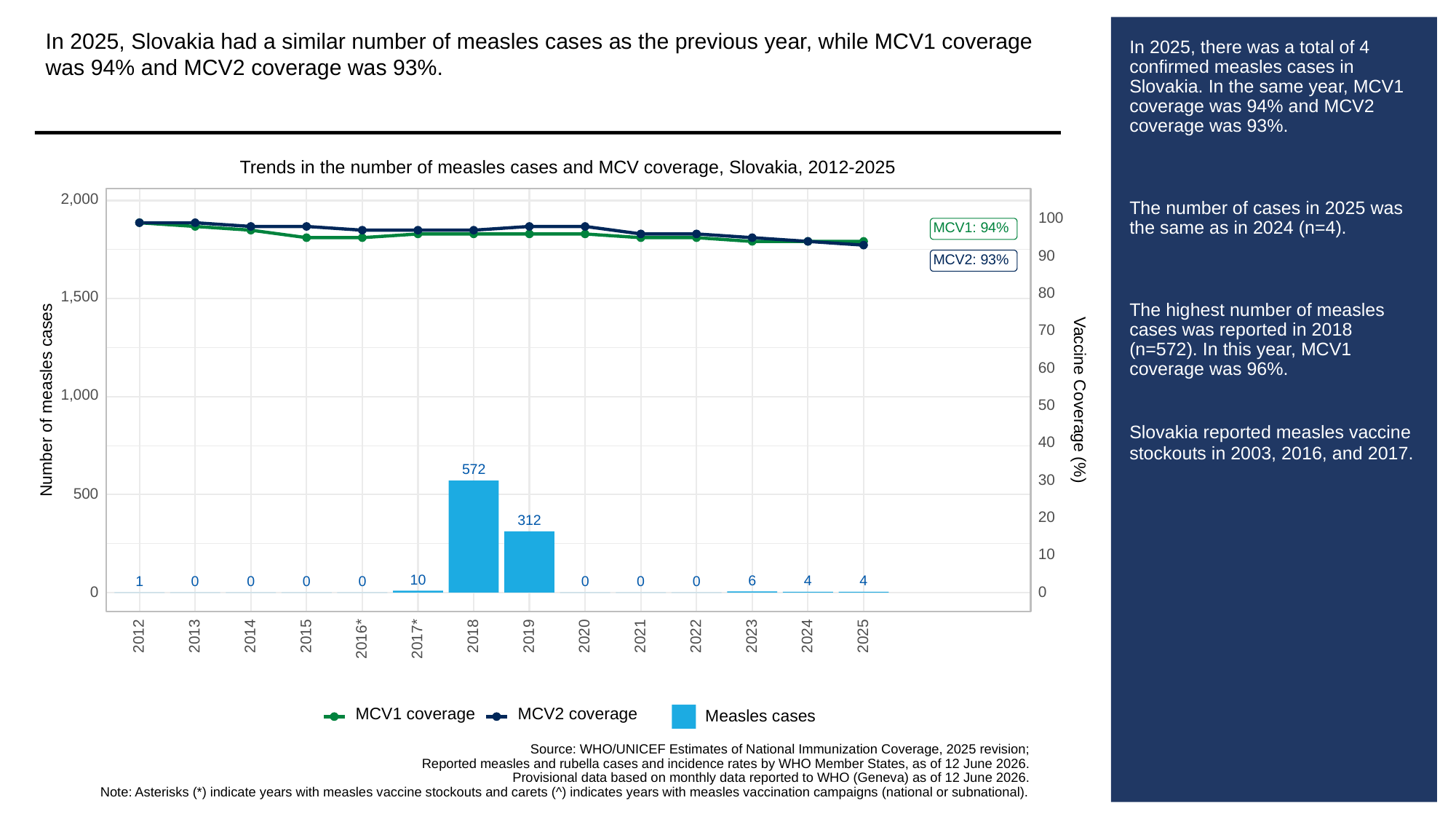

In 2025, Slovakia had a similar number of measles cases as the previous year, while MCV1 coverage was 94% and MCV2 coverage was 93%.
# In 2025, there was a total of 4 confirmed measles cases in Slovakia. In the same year, MCV1 coverage was 94% and MCV2 coverage was 93%.

The number of cases in 2025 was the same as in 2024 (n=4).

The highest number of measles cases was reported in 2018 (n=572). In this year, MCV1 coverage was 96%.

Slovakia reported measles vaccine stockouts in 2003, 2016, and 2017.

Trends in the number of measles cases and MCV coverage, Slovakia, 2012-2025

2,000

100

MCV1: 94%

90
MCV2: 93%
80
1,500

70

60
1,000
Vaccine Coverage (%)
Number of measles cases

50
40

572
30

500

20
312

10
10
6
4
4
1
0
0
0
0
0
0
0
0
0

2013
2023
2012
2014
2015
2018
2019
2020
2021
2022
2024
2025
2016*
2017*

MCV1 coverage
MCV2 coverage
Measles cases

Source: WHO/UNICEF Estimates of National Immunization Coverage, 2025 revision;
Reported measles and rubella cases and incidence rates by WHO Member States, as of 12 June 2026.
Provisional data based on monthly data reported to WHO (Geneva) as of 12 June 2026.
Note: Asterisks (*) indicate years with measles vaccine stockouts and carets (^) indicates years with measles vaccination campaigns (national or subnational).